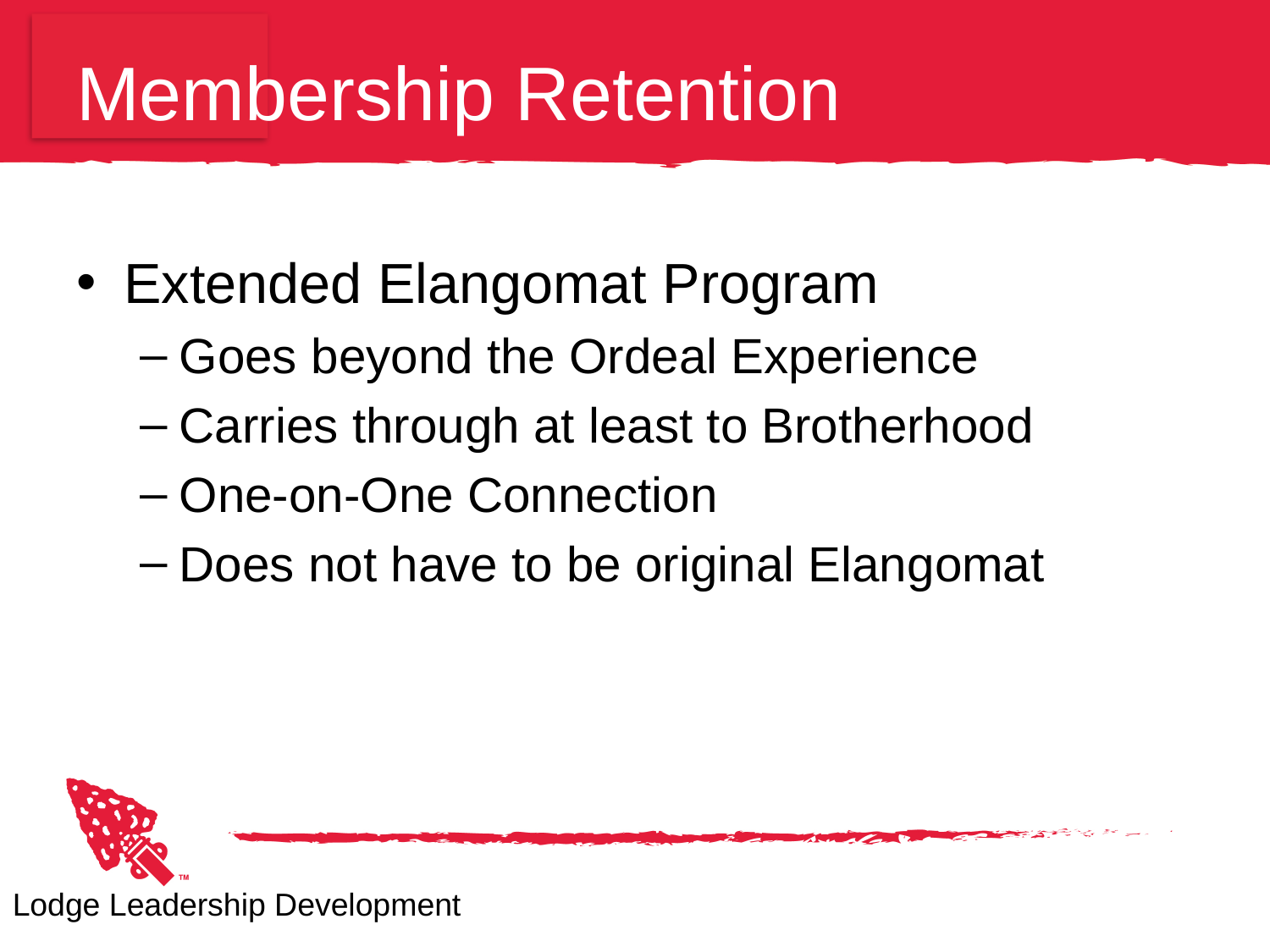

# Membership Retention
Extended Elangomat Program
Goes beyond the Ordeal Experience
Carries through at least to Brotherhood
One-on-One Connection
Does not have to be original Elangomat
Lodge Leadership Development